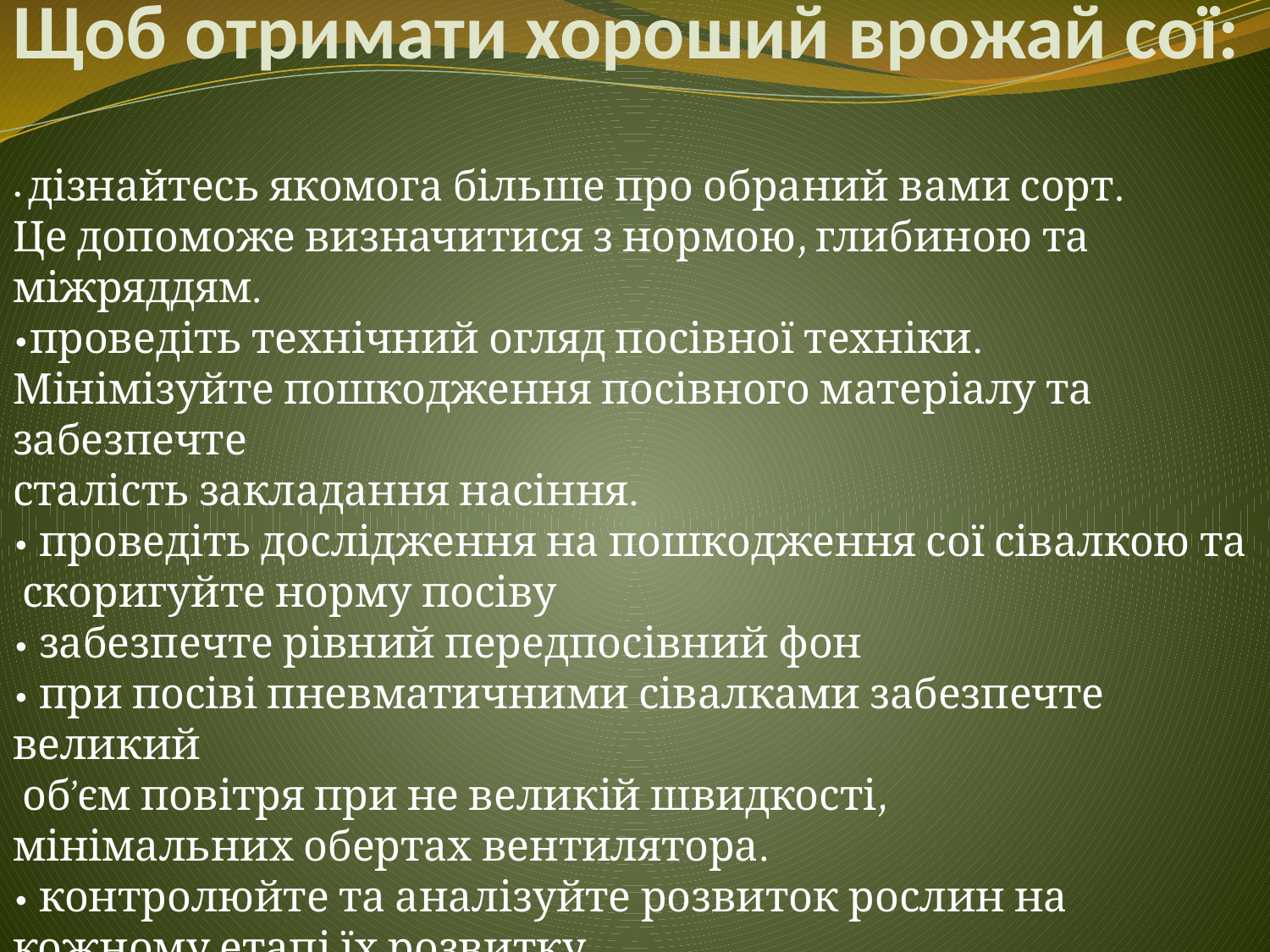

Щоб отримати хороший врожай сої:

• дізнайтесь якомога більше про обраний вами сорт.
Це допоможе визначитися з нормою, глибиною та міжряддям.
•проведіть технічний огляд посівної техніки.
Мінімізуйте пошкодження посівного матеріалу та забезпечте
сталість закладання насіння.
• проведіть дослідження на пошкодження сої сівалкою та
 скоригуйте норму посіву
• забезпечте рівний передпосівний фон
• при посіві пневматичними сівалками забезпечте великий
 об’єм повітря при не великій швидкості,
мінімальних обертах вентилятора.
• контролюйте та аналізуйте розвиток рослин на кожному етапі їх розвитку